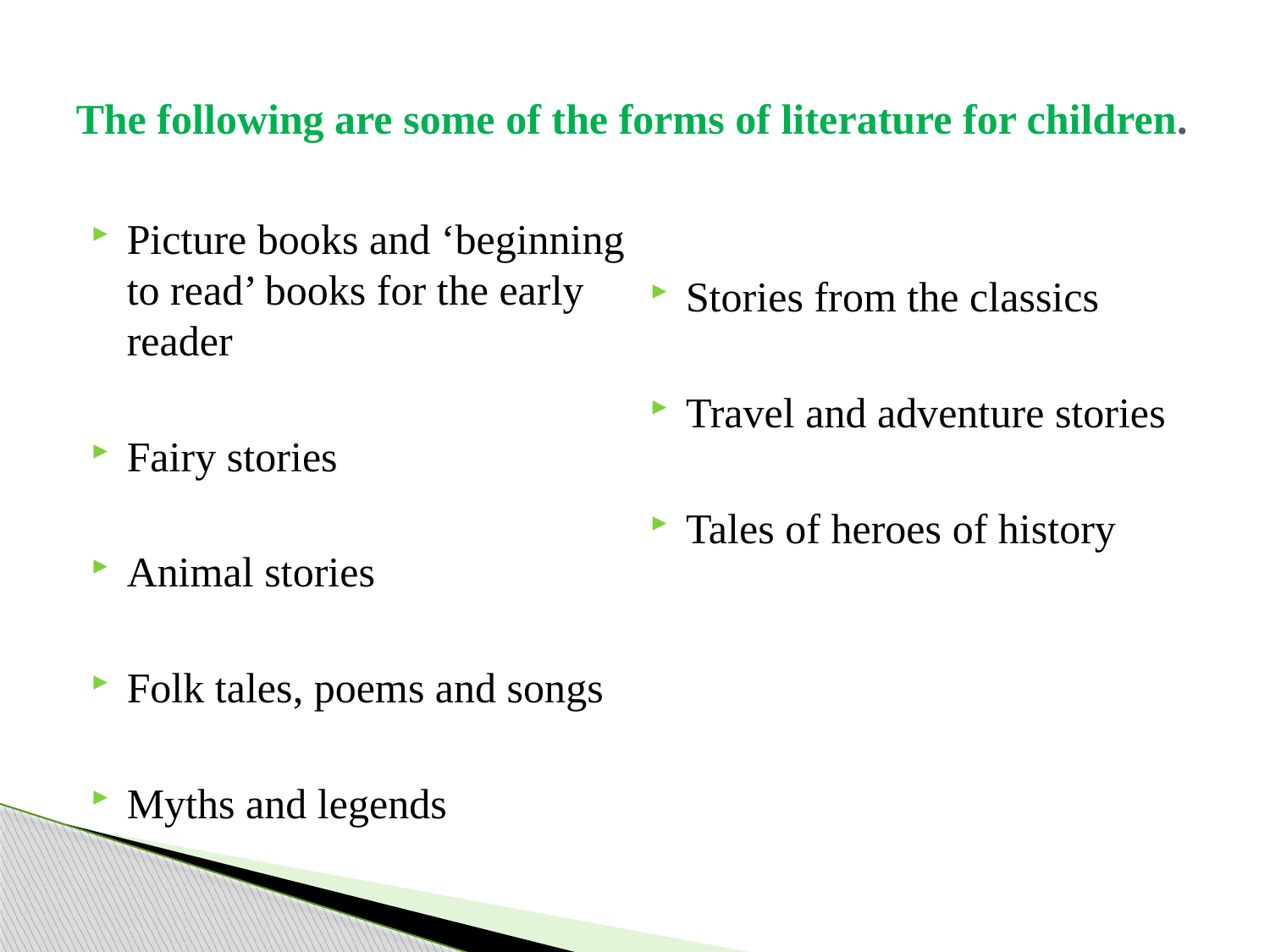

# The following are some of the forms of literature for children.
Picture books and ‘beginning to read’ books for the early reader

Fairy stories

Animal stories

Folk tales, poems and songs

Myths and legends

Stories from the classics

Travel and adventure stories

Tales of heroes of history